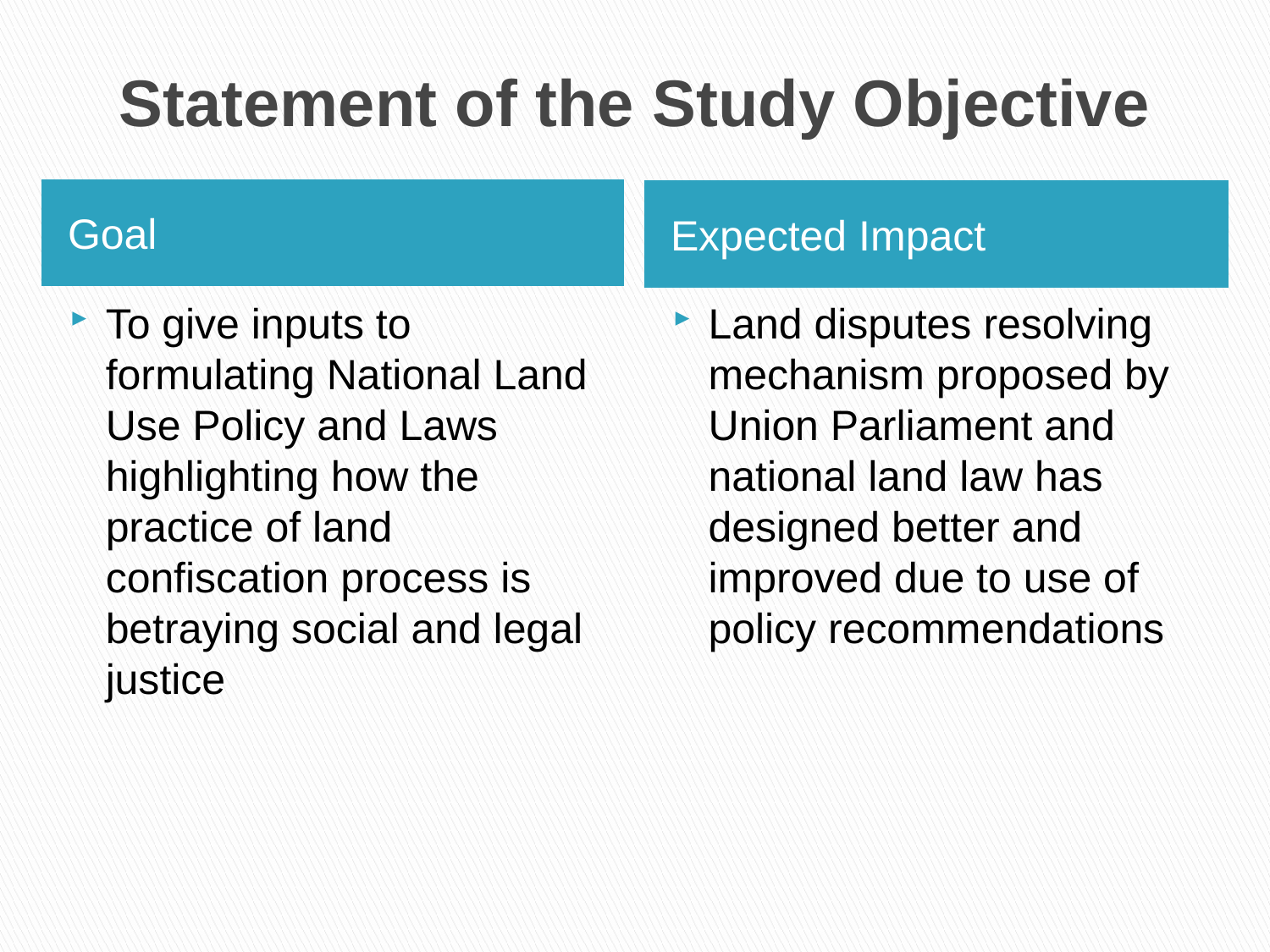

# Statement of the Study Objective
Goal
Expected Impact
To give inputs to formulating National Land Use Policy and Laws highlighting how the practice of land confiscation process is betraying social and legal justice
Land disputes resolving mechanism proposed by Union Parliament and national land law has designed better and improved due to use of policy recommendations